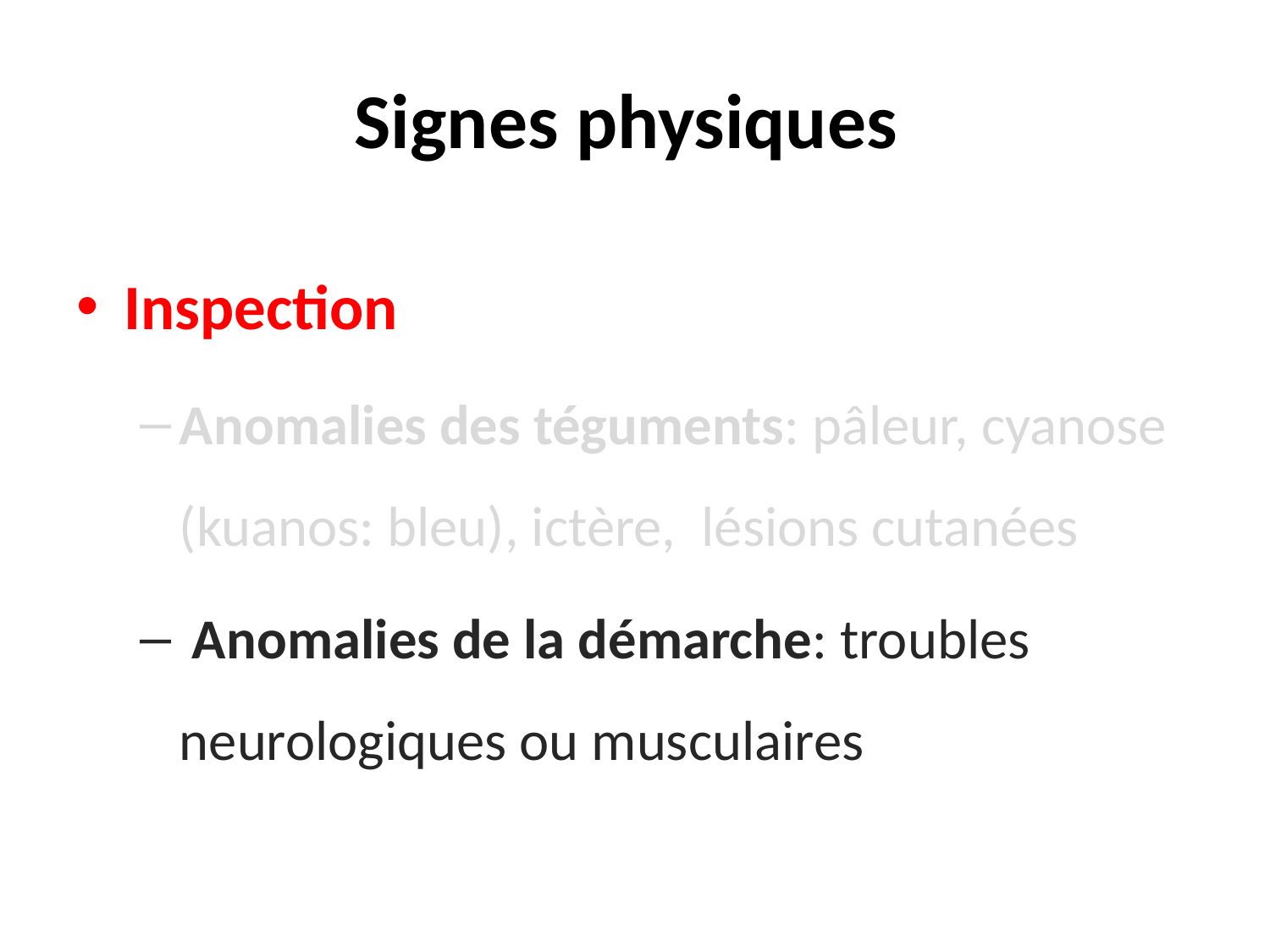

# Signes physiques
Inspection
Anomalies des téguments: pâleur, cyanose (kuanos: bleu), ictère,  lésions cutanées
 Anomalies de la démarche: troubles neurologiques ou musculaires